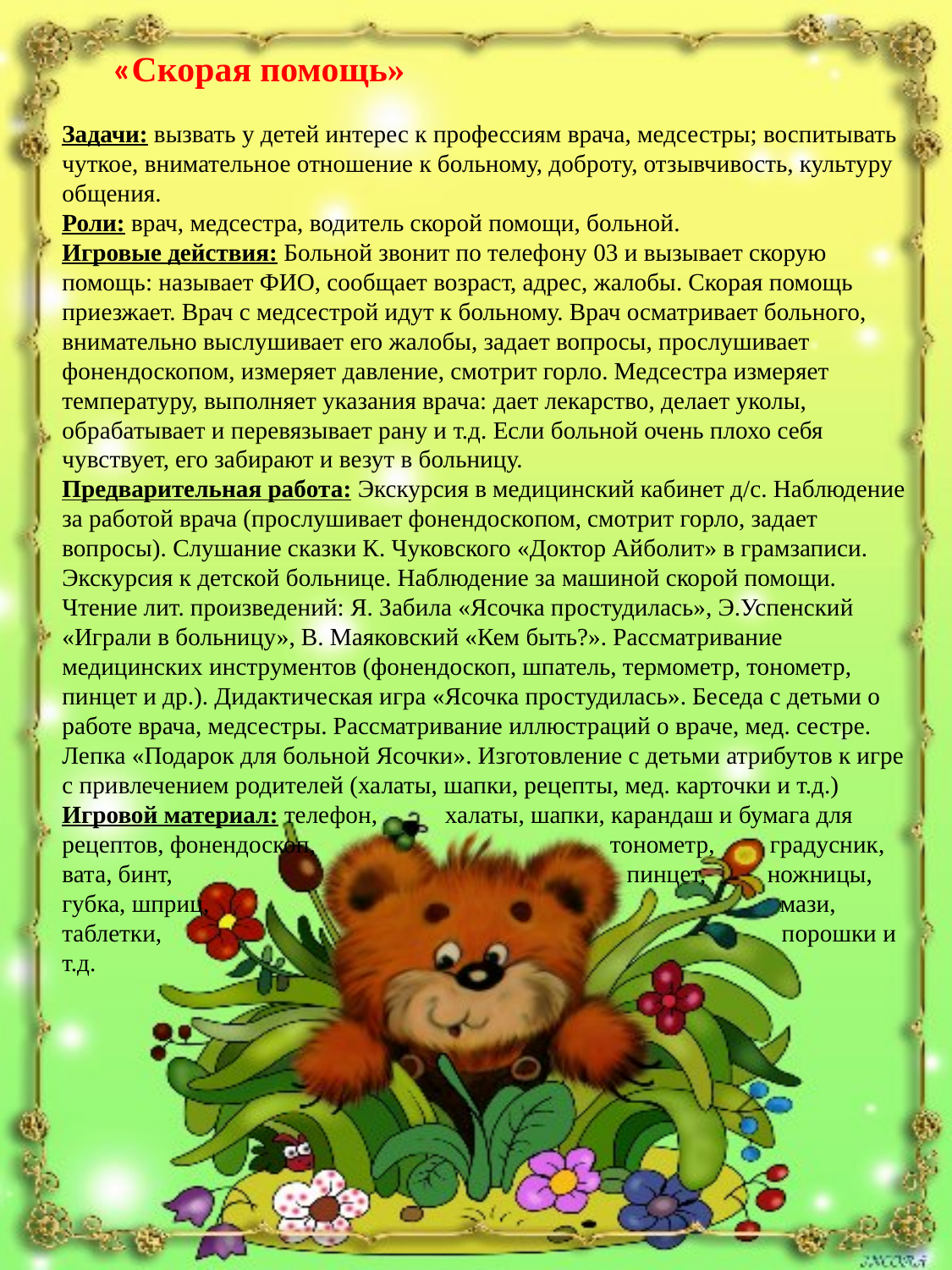

«Скорая помощь»

Задачи: вызвать у детей интерес к профессиям врача, медсестры; воспитывать чуткое, внимательное отношение к больному, доброту, отзывчивость, культуру общения.
Роли: врач, медсестра, водитель скорой помощи, больной.
Игровые действия: Больной звонит по телефону 03 и вызывает скорую помощь: называет ФИО, сообщает возраст, адрес, жалобы. Скорая помощь приезжает. Врач с медсестрой идут к больному. Врач осматривает больного, внимательно выслушивает его жалобы, задает вопросы, прослушивает фонендоскопом, измеряет давление, смотрит горло. Медсестра измеряет температуру, выполняет указания врача: дает лекарство, делает уколы, обрабатывает и перевязывает рану и т.д. Если больной очень плохо себя чувствует, его забирают и везут в больницу.
Предварительная работа: Экскурсия в медицинский кабинет д/с. Наблюдение за работой врача (прослушивает фонендоскопом, смотрит горло, задает вопросы). Слушание сказки К. Чуковского «Доктор Айболит» в грамзаписи. Экскурсия к детской больнице. Наблюдение за машиной скорой помощи. Чтение лит. произведений: Я. Забила «Ясочка простудилась», Э.Успенский «Играли в больницу», В. Маяковский «Кем быть?». Рассматривание медицинских инструментов (фонендоскоп, шпатель, термометр, тонометр, пинцет и др.). Дидактическая игра «Ясочка простудилась». Беседа с детьми о работе врача, медсестры. Рассматривание иллюстраций о враче, мед. сестре. Лепка «Подарок для больной Ясочки». Изготовление с детьми атрибутов к игре с привлечением родителей (халаты, шапки, рецепты, мед. карточки и т.д.)
Игровой материал: телефон,           халаты, шапки, карандаш и бумага для рецептов, фонендоскоп,                                                тонометр,         градусник, вата, бинт,                                                                          пинцет,          ножницы, губка, шприц,                                                                                             мази, таблетки,                                                                                                     порошки и т.д.